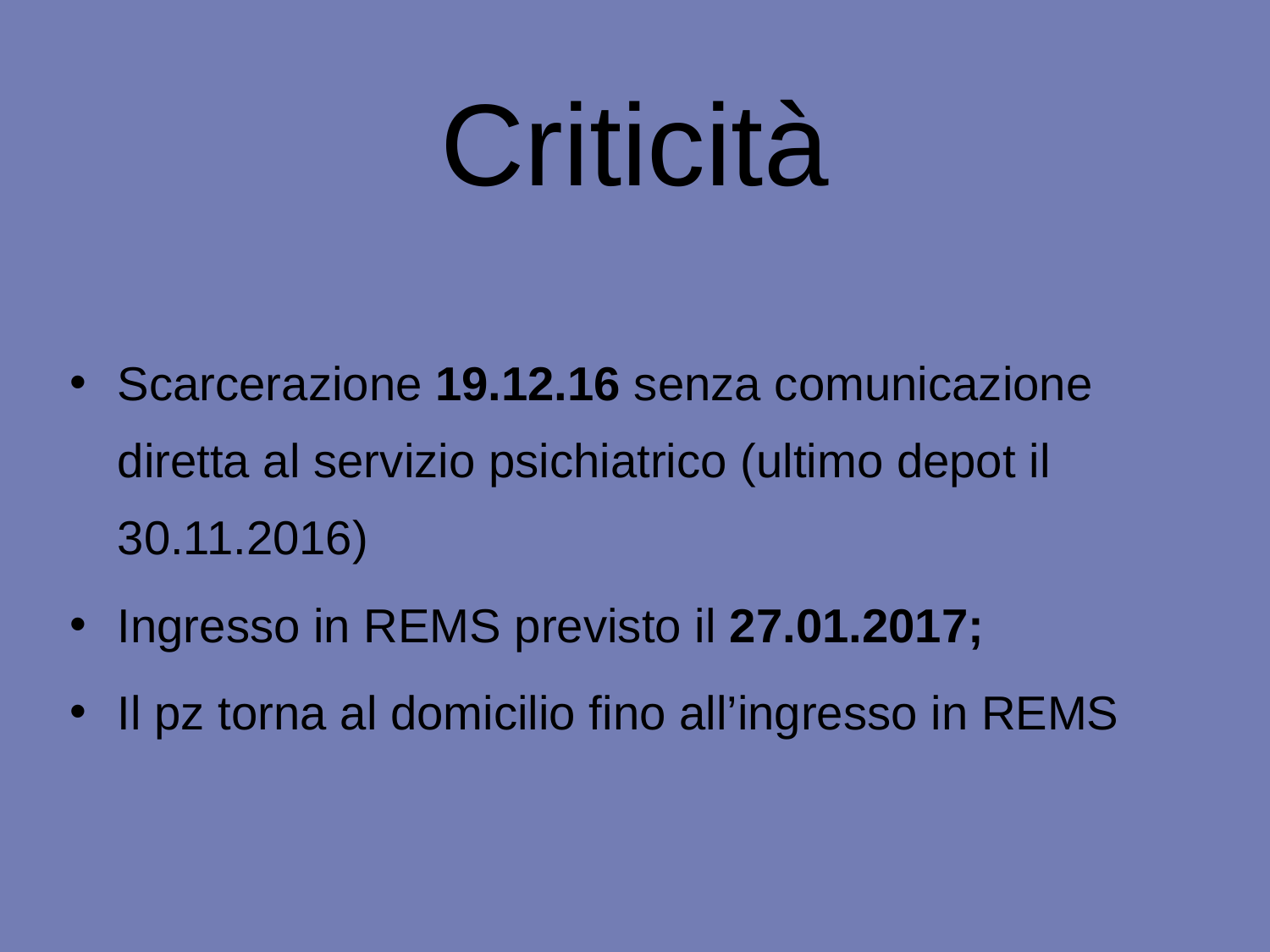

# Criticità
Scarcerazione 19.12.16 senza comunicazione diretta al servizio psichiatrico (ultimo depot il 30.11.2016)
Ingresso in REMS previsto il 27.01.2017;
Il pz torna al domicilio fino all’ingresso in REMS